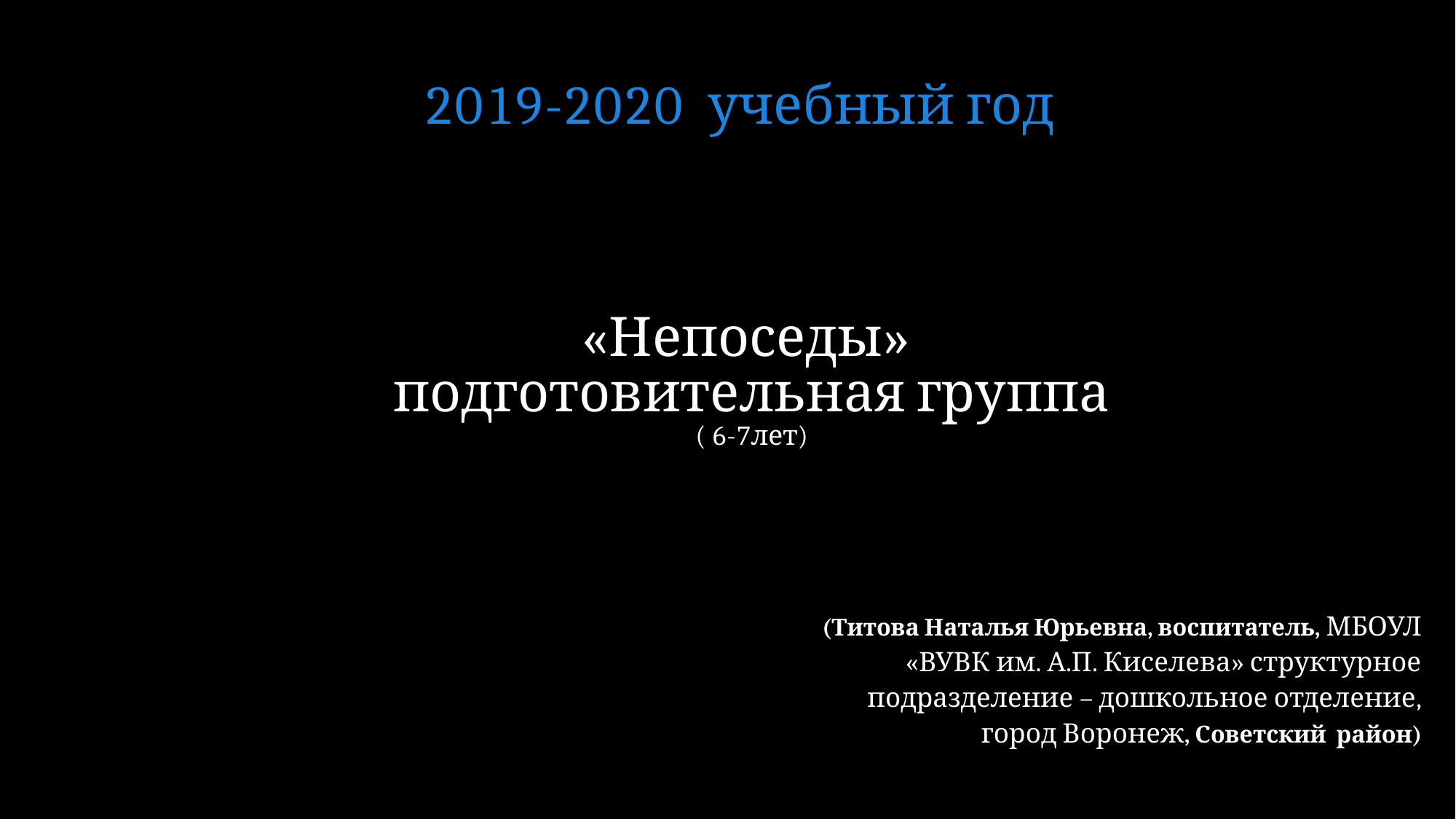

2019-2020  учебный год
# «Непоседы» подготовительная группа ( 6-7лет)

(Титова Наталья Юрьевна, воспитатель, МБОУЛ «ВУВК им. А.П. Киселева» структурное подразделение – дошкольное отделение, город Воронеж, Советский  район)